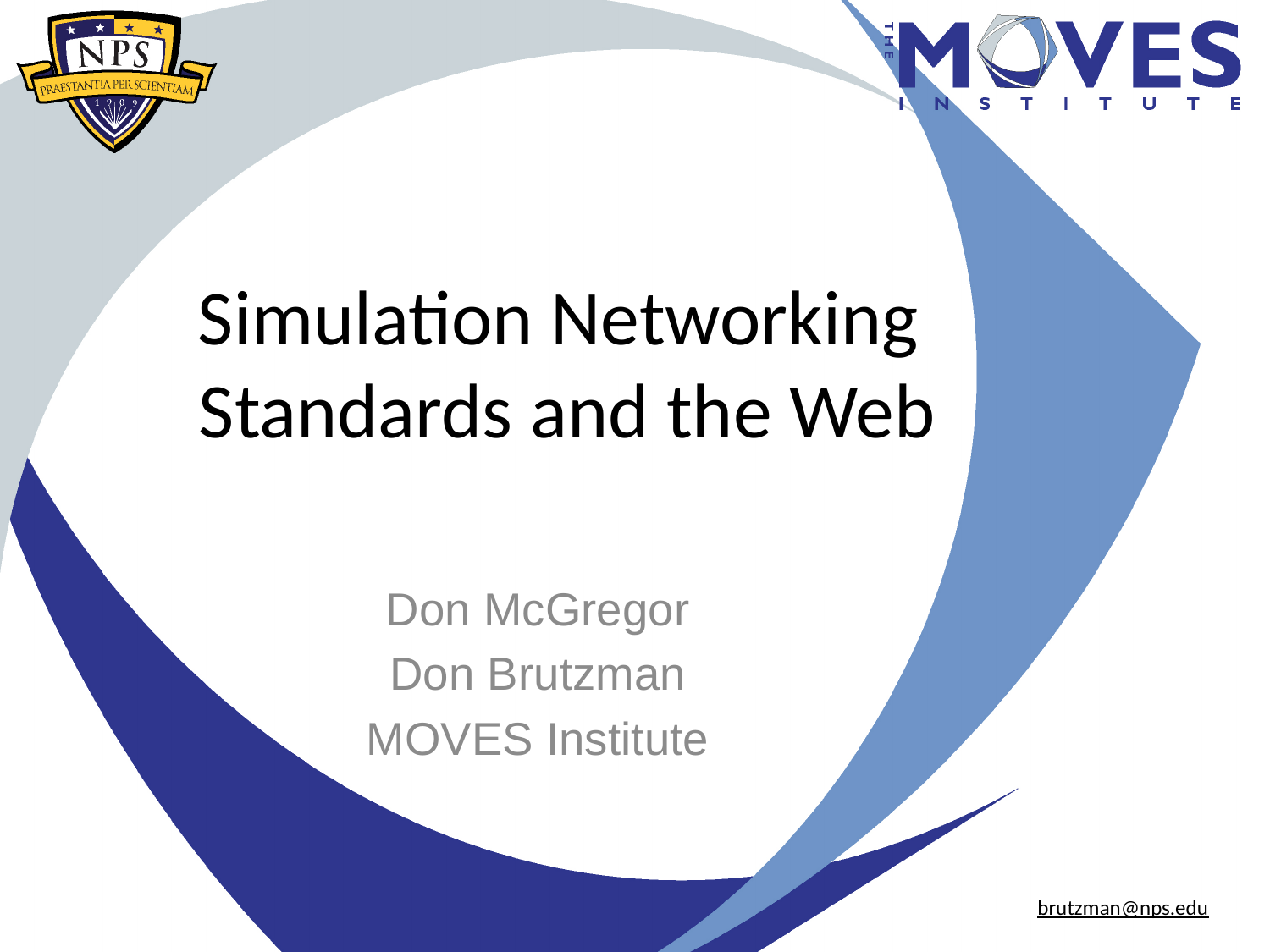

# Simulation Networking Standards and the Web
Don McGregor
Don Brutzman
MOVES Institute
brutzman@nps.edu